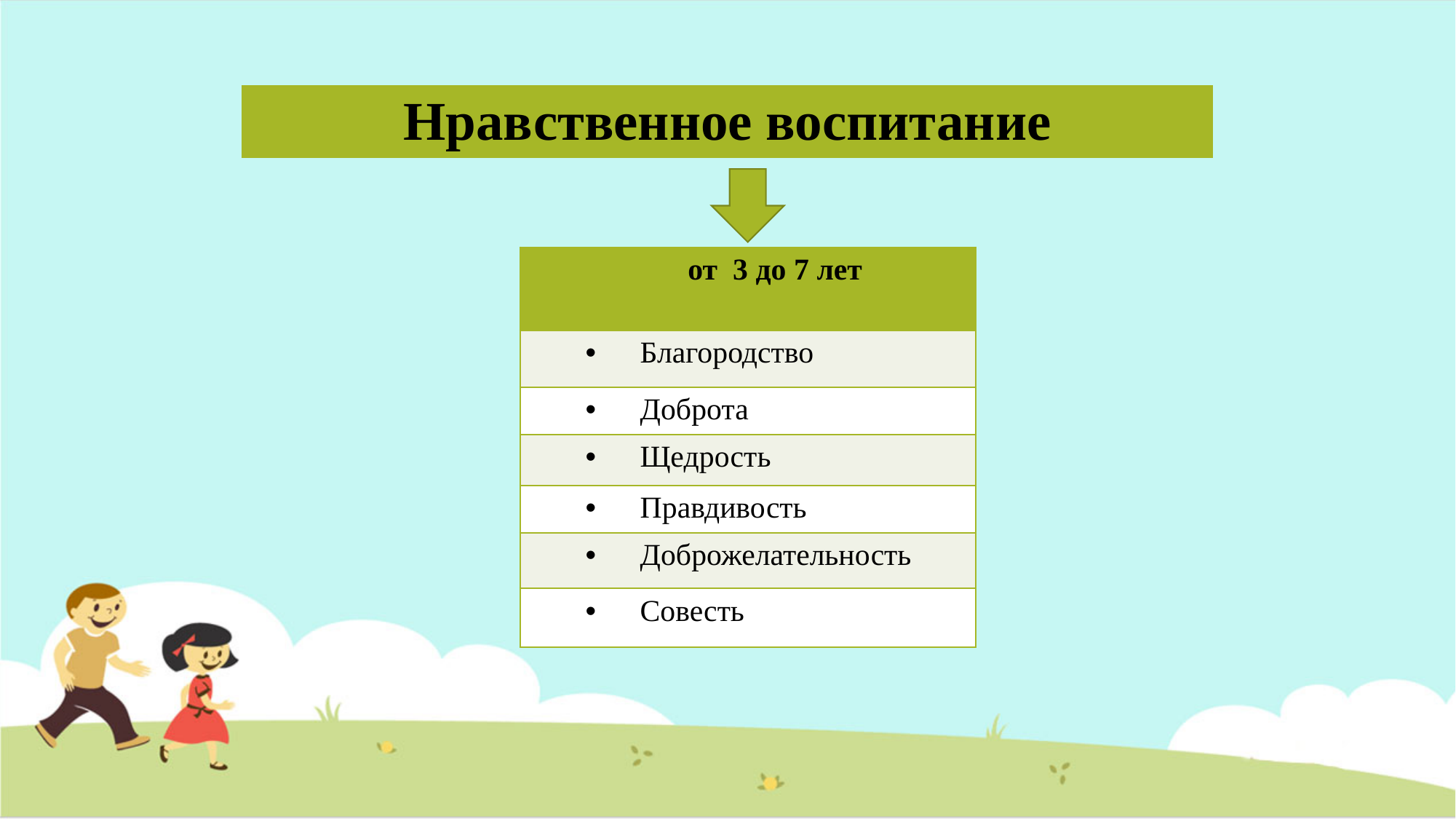

| Нравственное воспитание |
| --- |

| от 3 до 7 лет |
| --- |
| Благородство |
| Доброта |
| Щедрость |
| Правдивость |
| Доброжелательность |
| Совесть |